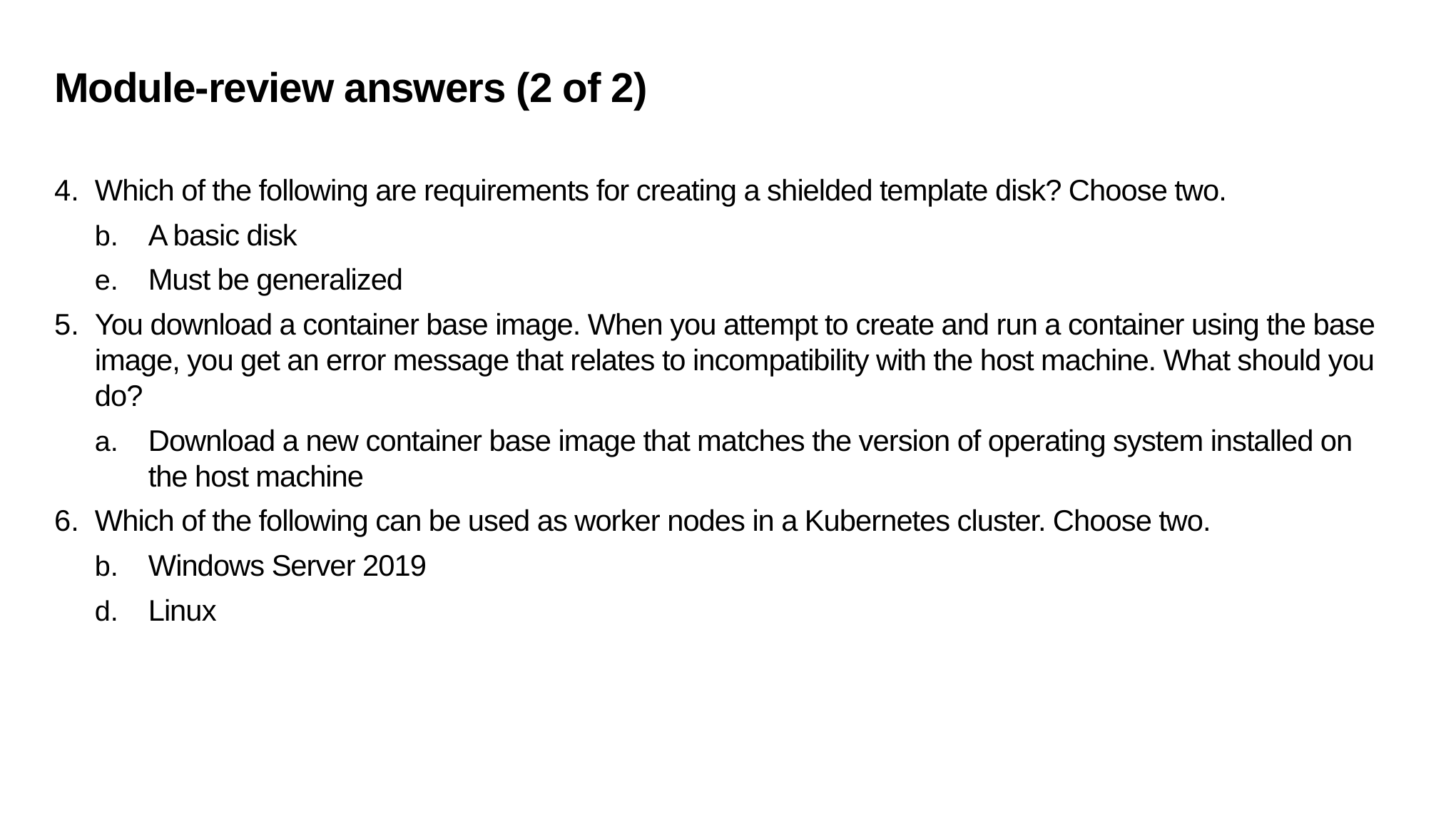

# Module-review answers (2 of 2)
Which of the following are requirements for creating a shielded template disk? Choose two.
A basic disk
Must be generalized
You download a container base image. When you attempt to create and run a container using the base image, you get an error message that relates to incompatibility with the host machine. What should you do?
Download a new container base image that matches the version of operating system installed on the host machine
Which of the following can be used as worker nodes in a Kubernetes cluster. Choose two.
Windows Server 2019
Linux